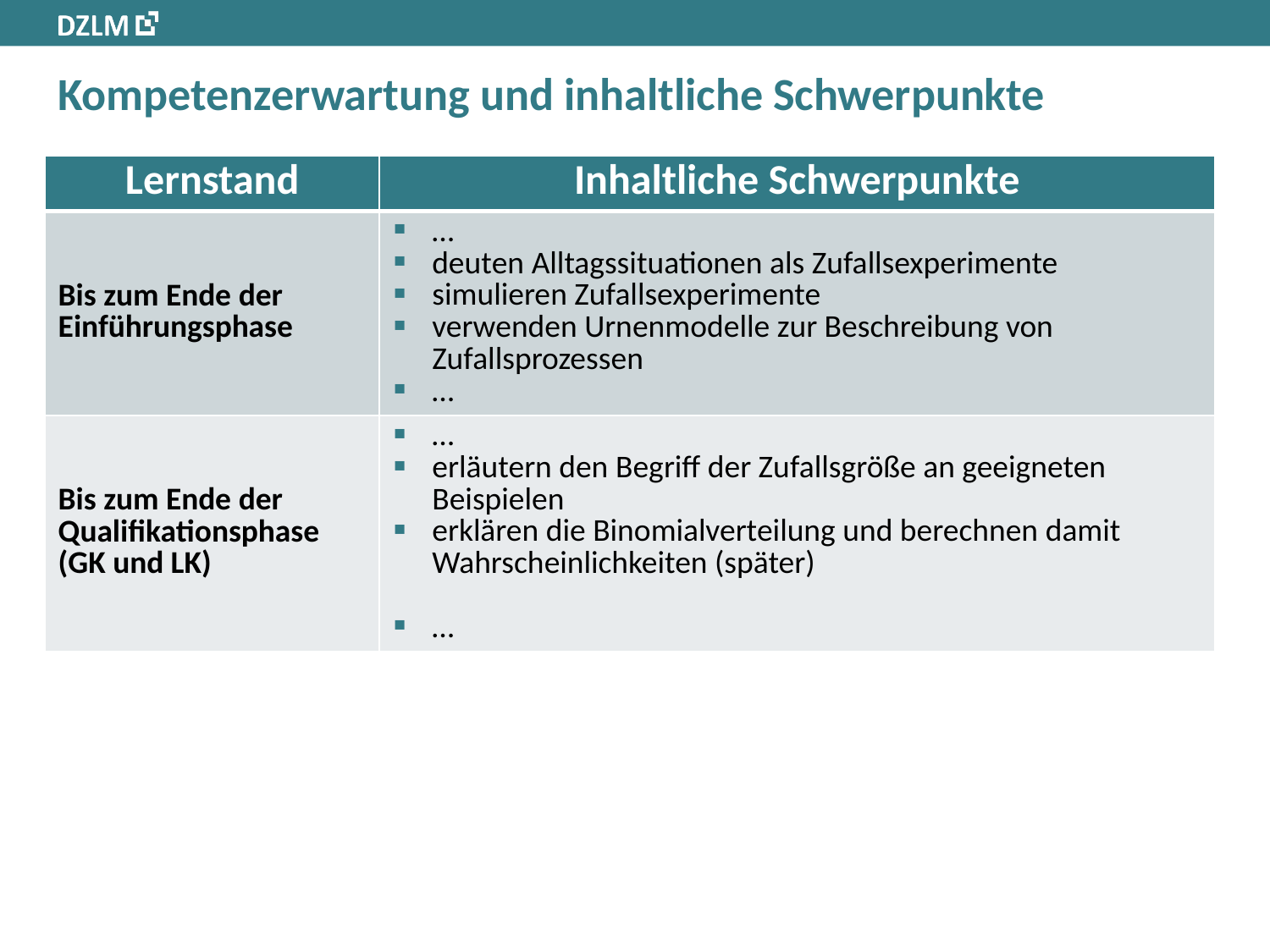

# Kompetenzerwartung und inhaltliche Schwerpunkte
| Lernstand | Inhaltliche Schwerpunkte |
| --- | --- |
| Bis zum Ende der Einführungsphase | … deuten Alltagssituationen als Zufallsexperimente simulieren Zufallsexperimente verwenden Urnenmodelle zur Beschreibung von Zufallsprozessen … |
| Bis zum Ende der Qualifikationsphase (GK und LK) | … erläutern den Begriff der Zufallsgröße an geeigneten Beispielen erklären die Binomialverteilung und berechnen damit Wahrscheinlichkeiten (später) … |